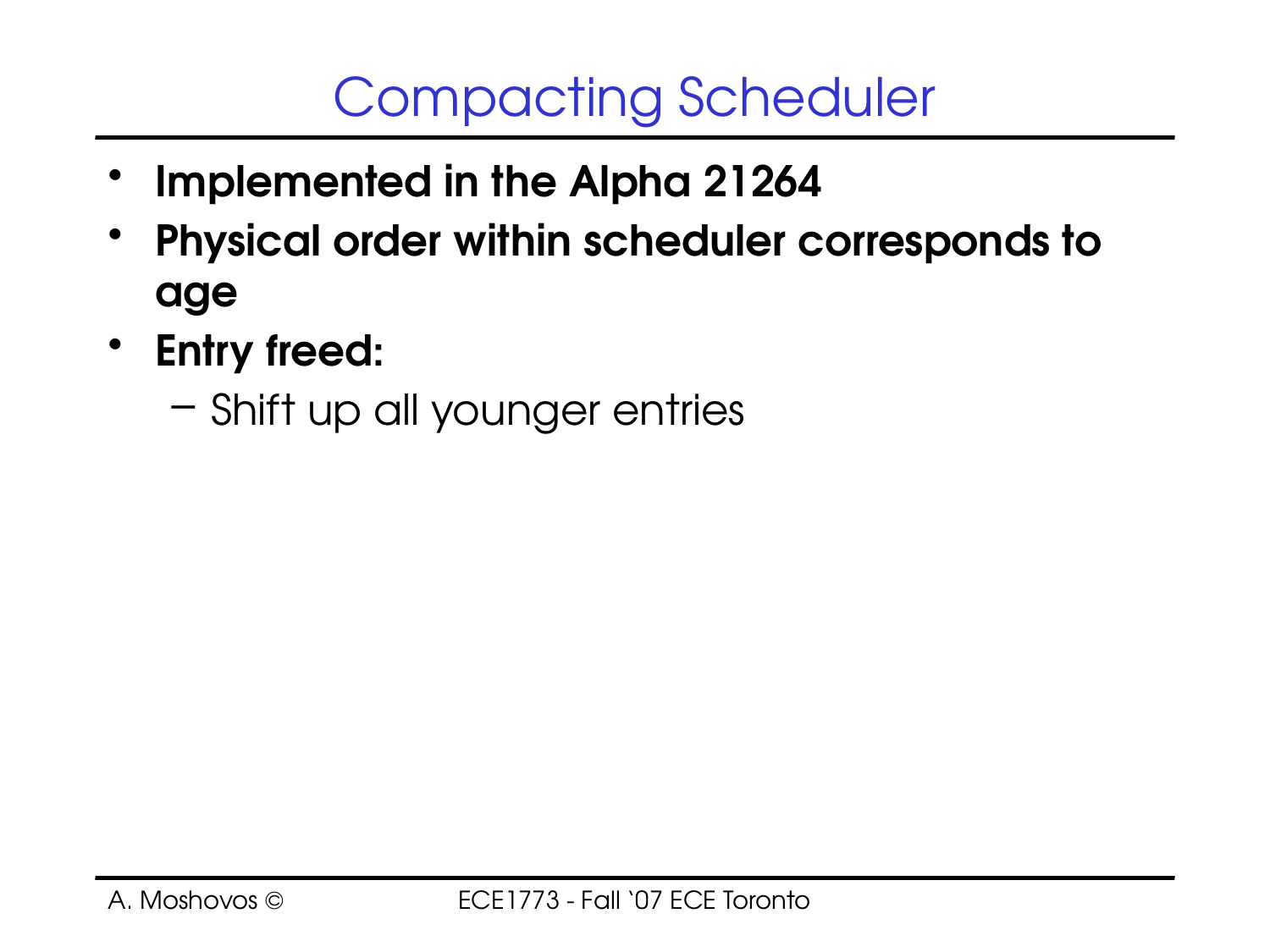

# Compacting Scheduler
Implemented in the Alpha 21264
Physical order within scheduler corresponds to age
Entry freed:
Shift up all younger entries
A. Moshovos ©
ECE1773 - Fall ‘07 ECE Toronto